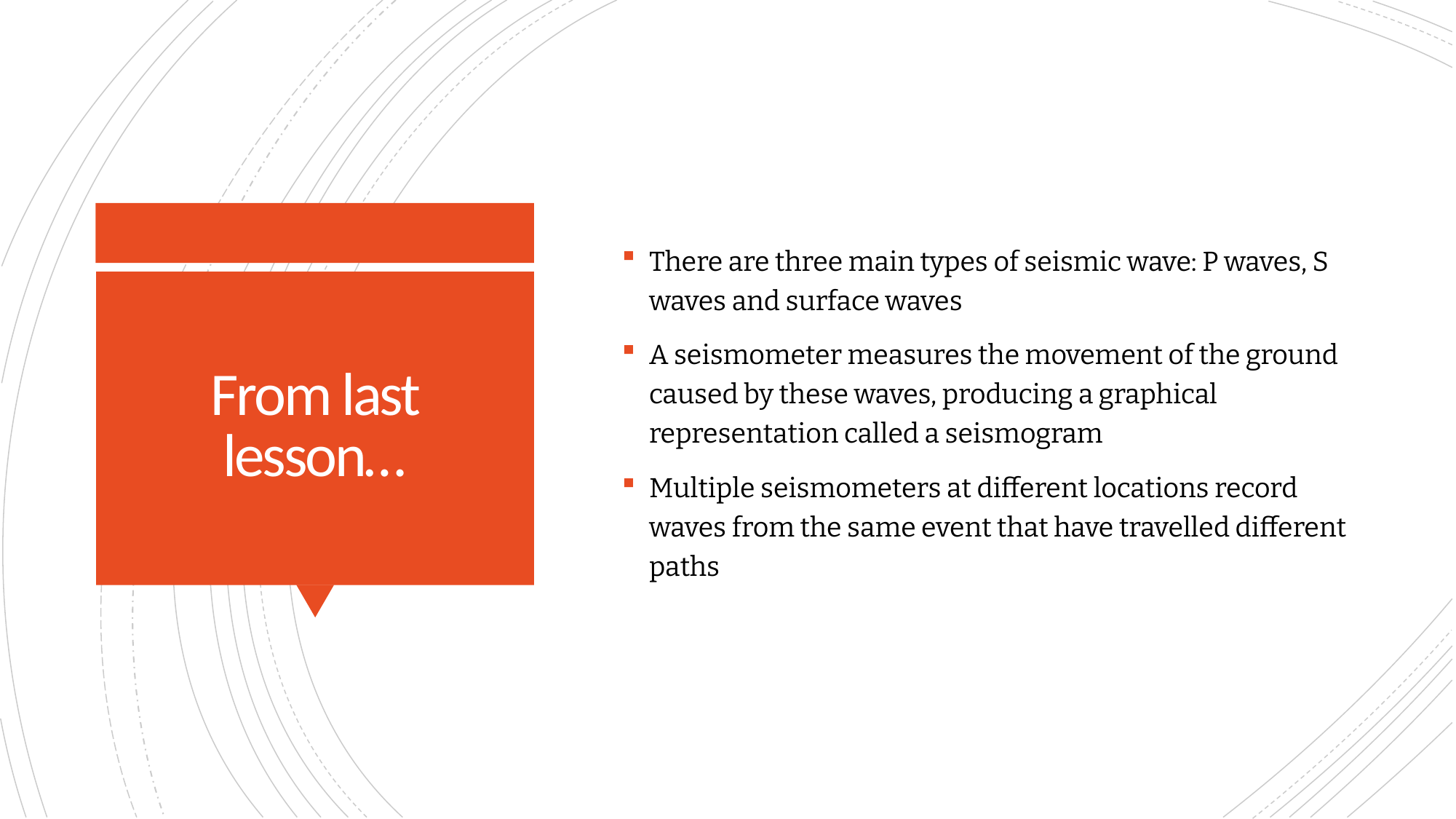

There are three main types of seismic wave: P waves, S waves and surface waves
A seismometer measures the movement of the ground caused by these waves, producing a graphical representation called a seismogram
Multiple seismometers at different locations record waves from the same event that have travelled different paths
# From last lesson…